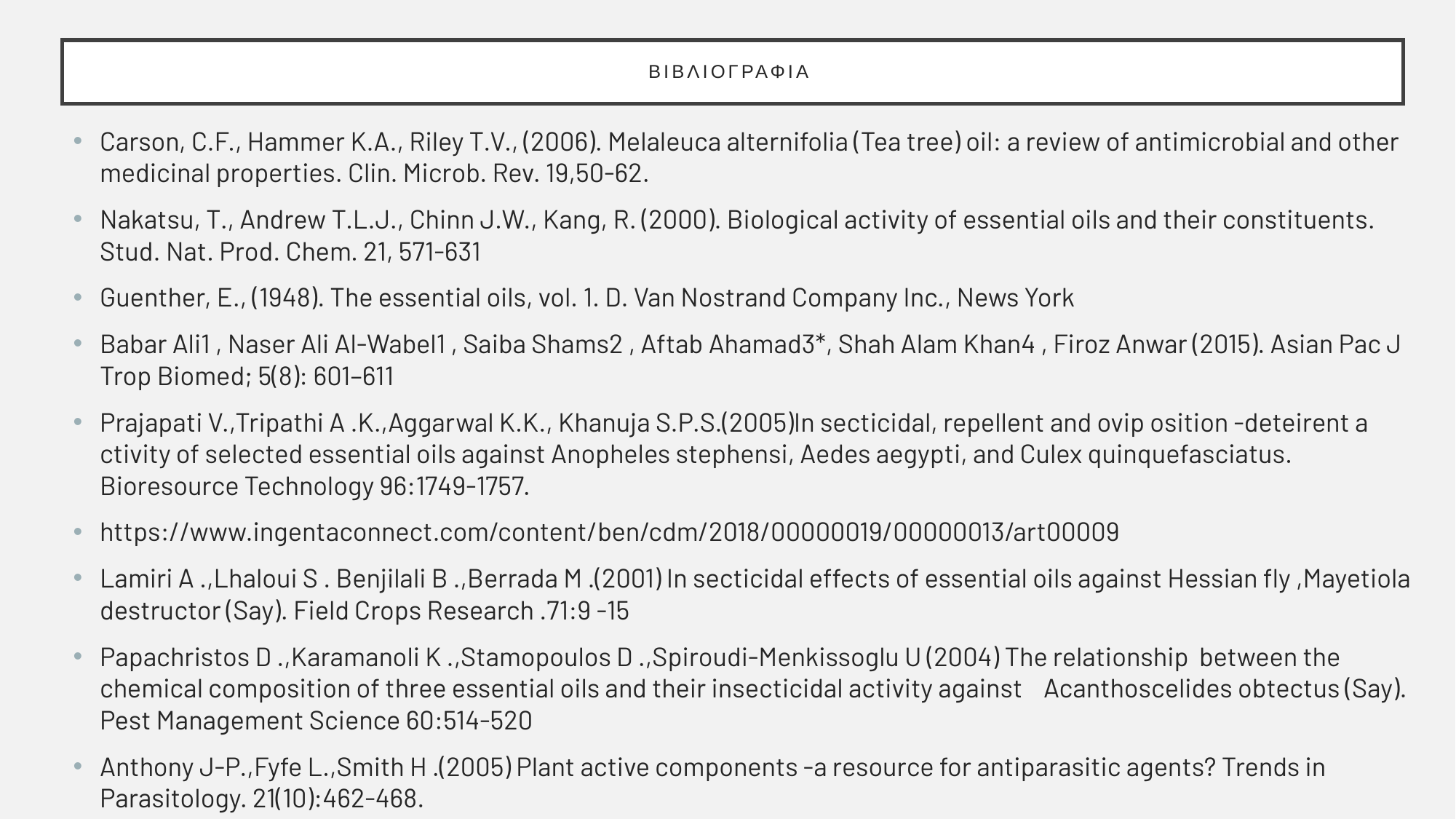

# ΒΙΒΛΙΟΓΡΑΦΙΑ
Carson, C.F., Hammer K.A., Riley T.V., (2006). Melaleuca alternifolia (Tea tree) oil: a review of antimicrobial and other medicinal properties. Clin. Microb. Rev. 19,50-62.
Nakatsu, T., Andrew T.L.J., Chinn J.W., Kang, R. (2000). Biological activity of essential oils and their constituents. Stud. Nat. Prod. Chem. 21, 571-631
Guenther, E., (1948). The essential oils, vol. 1. D. Van Nostrand Company Inc., News York
Babar Ali1 , Naser Ali Al-Wabel1 , Saiba Shams2 , Aftab Ahamad3*, Shah Alam Khan4 , Firoz Anwar (2015). Asian Pac J Trop Biomed; 5(8): 601–611
Prajapati V.,Tripathi A .K.,Aggarwal K.K., Khanuja S.P.S.(2005)In secticidal, repellent and ovip osition -deteirent a ctivity of selected essential oils against Anopheles stephensi, Aedes aegypti, and Culex quinquefasciatus. Bioresource Technology 96:1749-1757.
https://www.ingentaconnect.com/content/ben/cdm/2018/00000019/00000013/art00009
Lamiri A .,Lhaloui S . Benjilali B .,Berrada M .(2001) In secticidal effects of essential oils against Hessian fly ,Mayetiola destructor (Say). Field Crops Research .71:9 -15
Papachristos D .,Karamanoli K .,Stamopoulos D .,Spiroudi-Menkissoglu U (2004) The relationship  between the chemical composition of three essential oils and their insecticidal activity against    Acanthoscelides obtectus (Say). Pest Management Science 60:514-520
Anthony J-P.,Fyfe L.,Smith H .(2005) Plant active components -a resource for antiparasitic agents? Trends in Parasitology. 21(10):462-468.